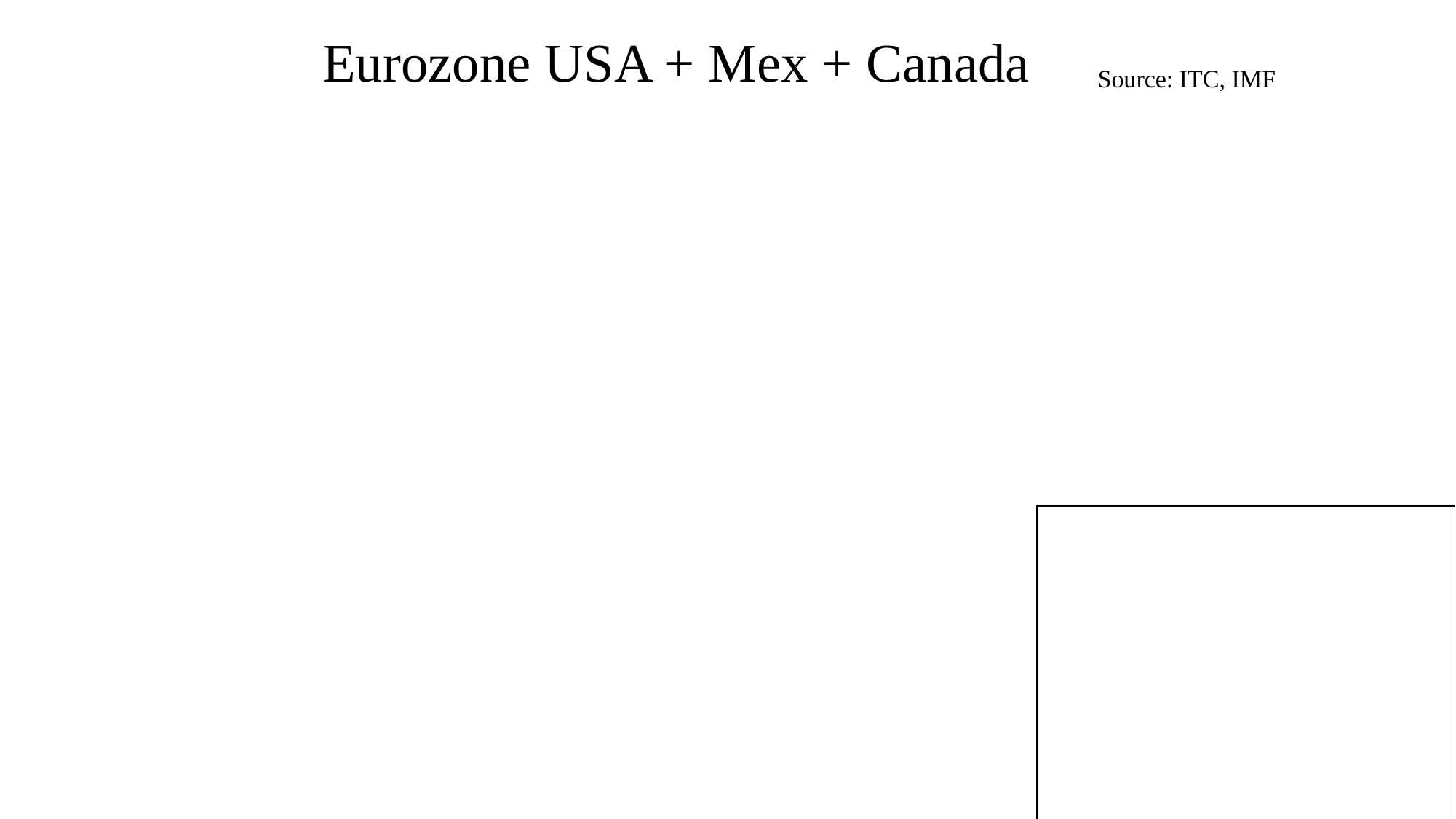

Eurozone USA + Mex + Canada
Source: ITC, IMF